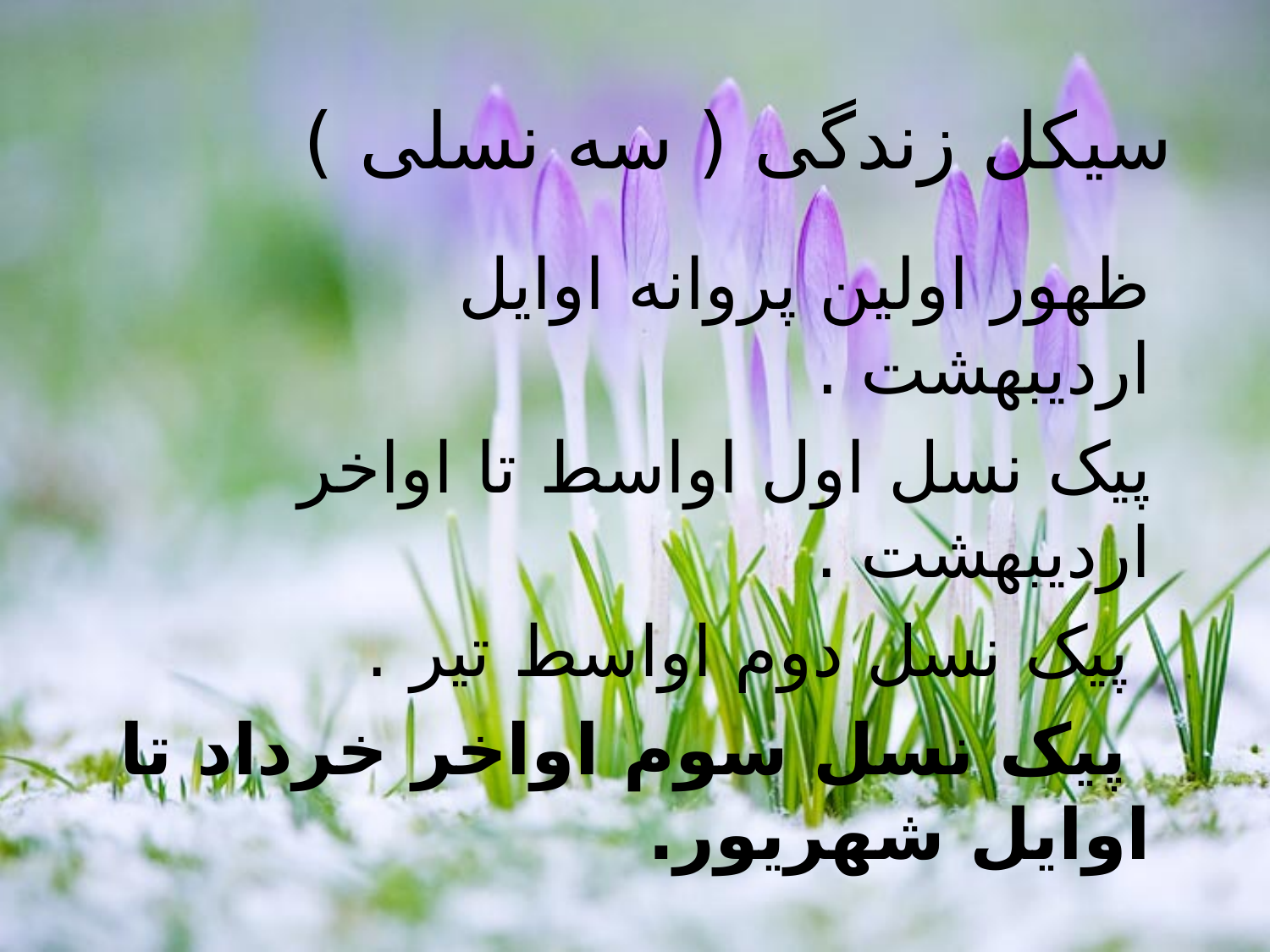

# سیکل زندگی ( سه نسلی )
ظهور اولین پروانه اوایل اردیبهشت .
پیک نسل اول اواسط تا اواخر اردیبهشت .
 پیک نسل دوم اواسط تیر .
 پیک نسل سوم اواخر خرداد تا اوایل شهریور.